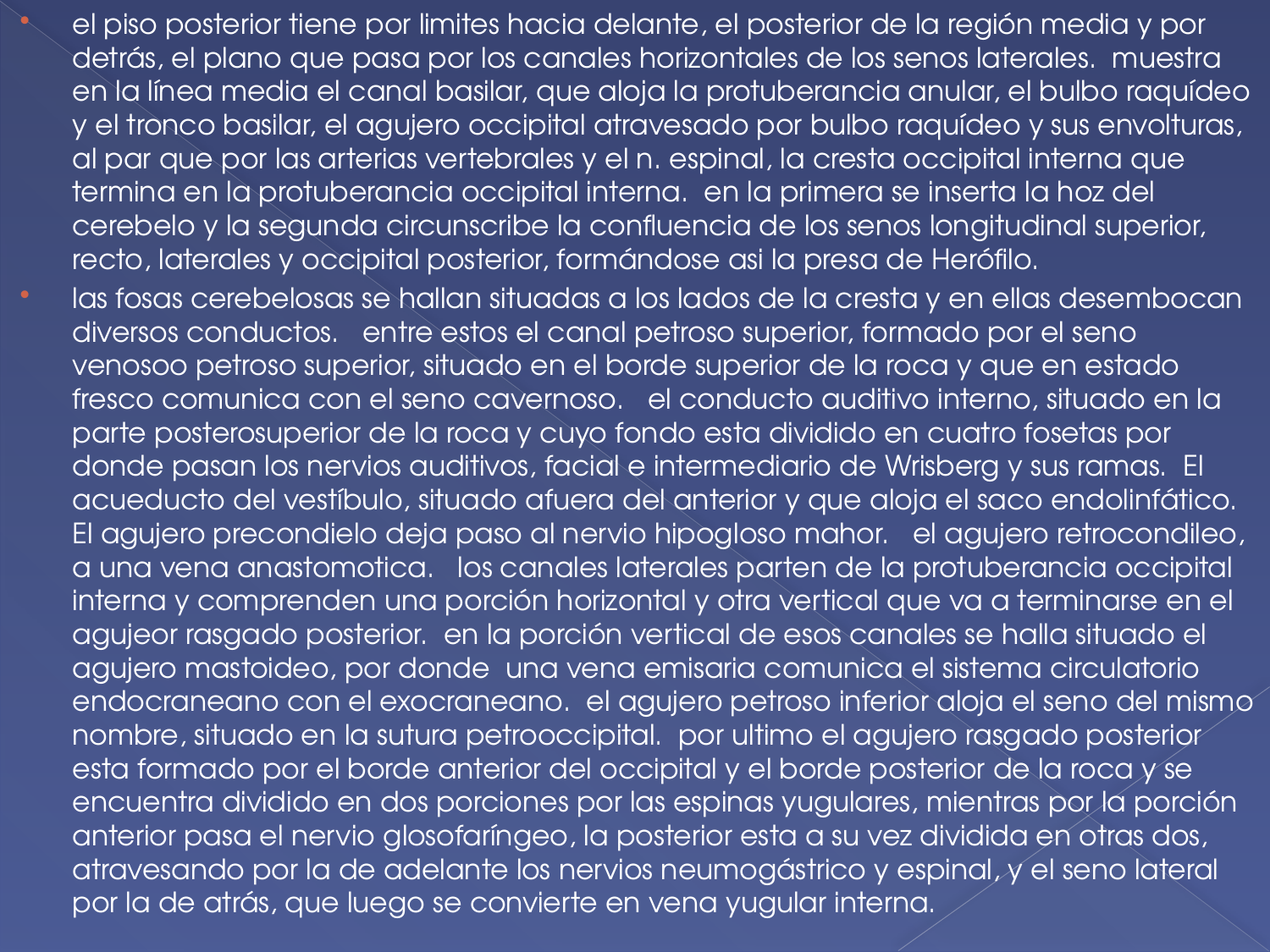

el piso posterior tiene por limites hacia delante, el posterior de la región media y por detrás, el plano que pasa por los canales horizontales de los senos laterales.  muestra en la línea media el canal basilar, que aloja la protuberancia anular, el bulbo raquídeo y el tronco basilar, el agujero occipital atravesado por bulbo raquídeo y sus envolturas, al par que por las arterias vertebrales y el n. espinal, la cresta occipital interna que termina en la protuberancia occipital interna.  en la primera se inserta la hoz del cerebelo y la segunda circunscribe la confluencia de los senos longitudinal superior, recto, laterales y occipital posterior, formándose asi la presa de Herófilo.
las fosas cerebelosas se hallan situadas a los lados de la cresta y en ellas desembocan diversos conductos.   entre estos el canal petroso superior, formado por el seno venosoo petroso superior, situado en el borde superior de la roca y que en estado fresco comunica con el seno cavernoso.   el conducto auditivo interno, situado en la parte posterosuperior de la roca y cuyo fondo esta dividido en cuatro fosetas por donde pasan los nervios auditivos, facial e intermediario de Wrisberg y sus ramas.  El acueducto del vestíbulo, situado afuera del anterior y que aloja el saco endolinfático.  El agujero precondielo deja paso al nervio hipogloso mahor.   el agujero retrocondileo, a una vena anastomotica.   los canales laterales parten de la protuberancia occipital interna y comprenden una porción horizontal y otra vertical que va a terminarse en el agujeor rasgado posterior.  en la porción vertical de esos canales se halla situado el agujero mastoideo, por donde  una vena emisaria comunica el sistema circulatorio endocraneano con el exocraneano.  el agujero petroso inferior aloja el seno del mismo nombre, situado en la sutura petrooccipital.  por ultimo el agujero rasgado posterior esta formado por el borde anterior del occipital y el borde posterior de la roca y se encuentra dividido en dos porciones por las espinas yugulares, mientras por la porción anterior pasa el nervio glosofaríngeo, la posterior esta a su vez dividida en otras dos, atravesando por la de adelante los nervios neumogástrico y espinal, y el seno lateral por la de atrás, que luego se convierte en vena yugular interna.